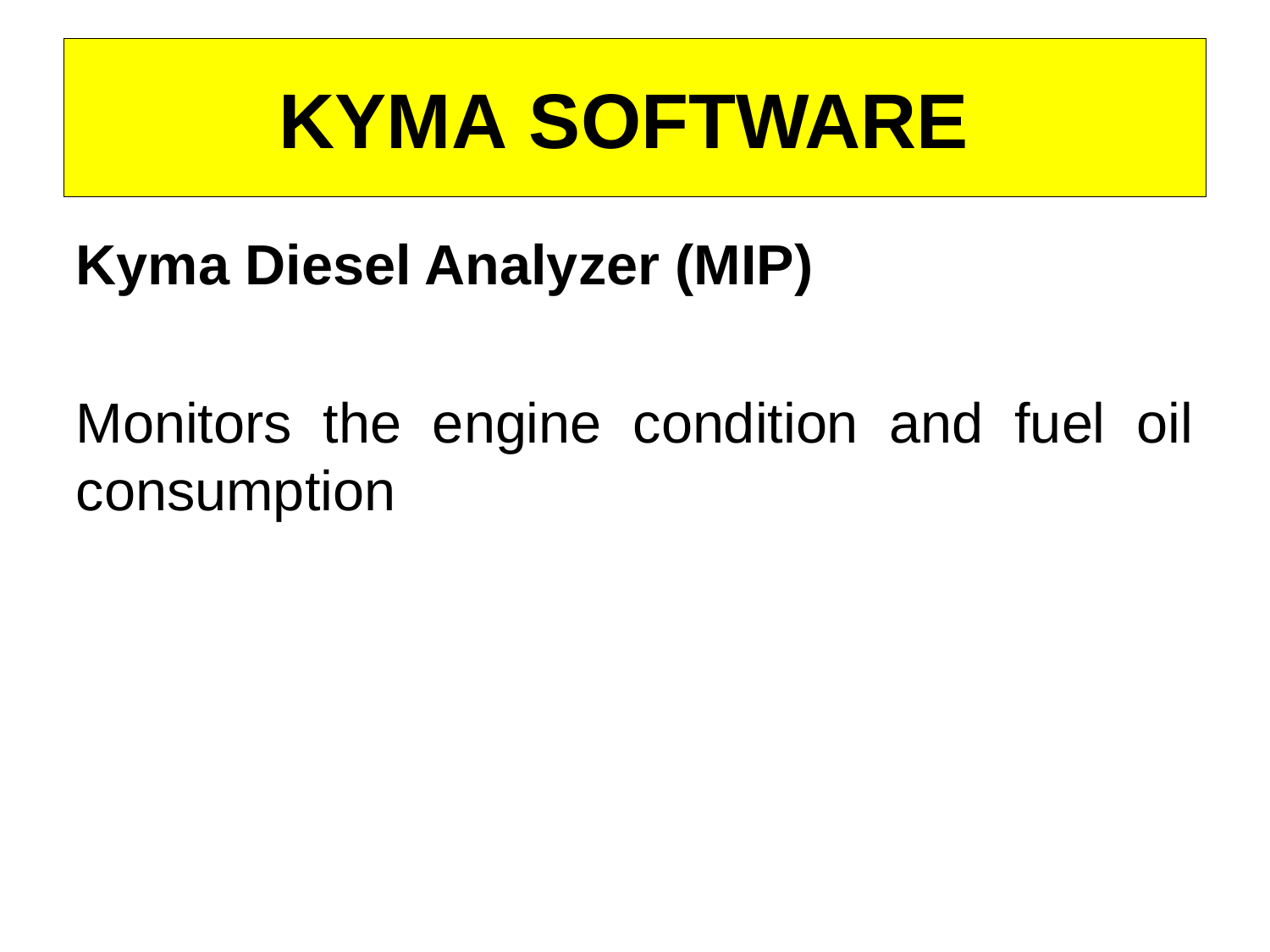

ΚΥΜΑ SOFTWARE
Kyma Diesel Analyzer (MIP)

Monitors the engine condition and fuel oil consumption